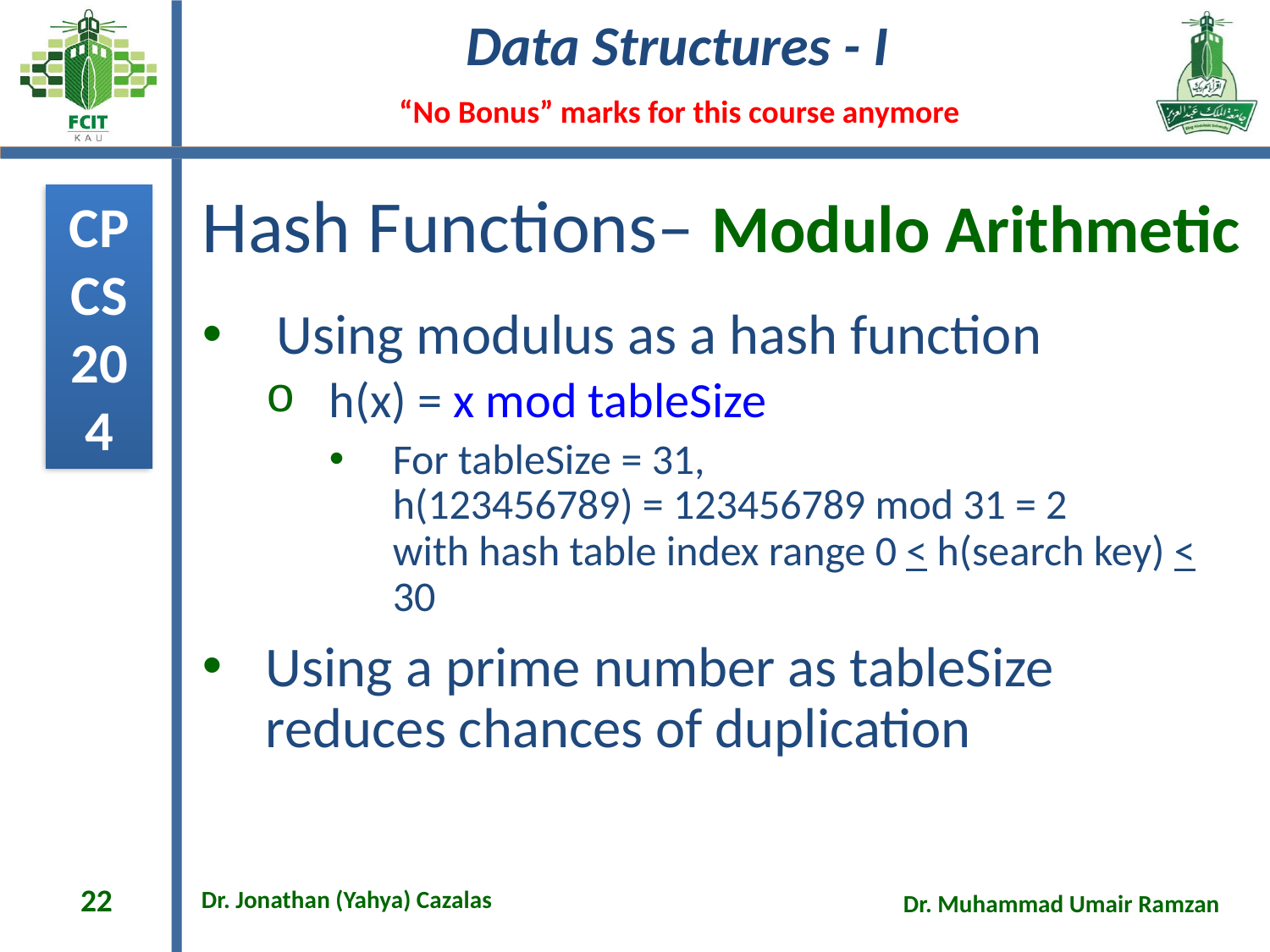

# Hash Functions– Modulo Arithmetic
Using modulus as a hash function
h(x) = x mod tableSize
For tableSize = 31,
h(123456789) = 123456789 mod 31 = 2
with hash table index range 0 < h(search key) < 30
Using a prime number as tableSize reduces chances of duplication

22